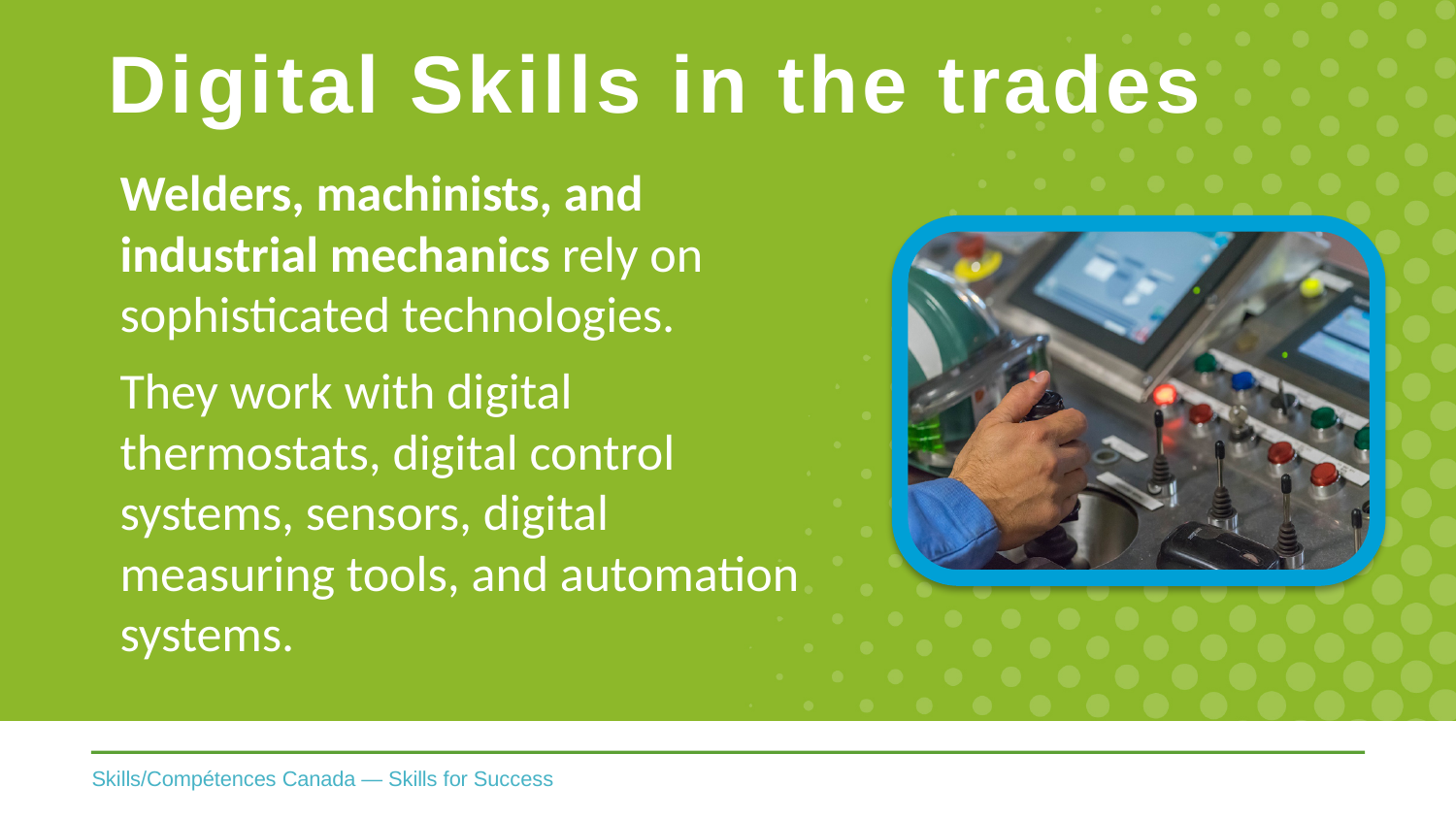

# Digital Skills in the trades
Welders, machinists, and industrial mechanics rely on sophisticated technologies.
They work with digital thermostats, digital control systems, sensors, digital measuring tools, and automation systems.